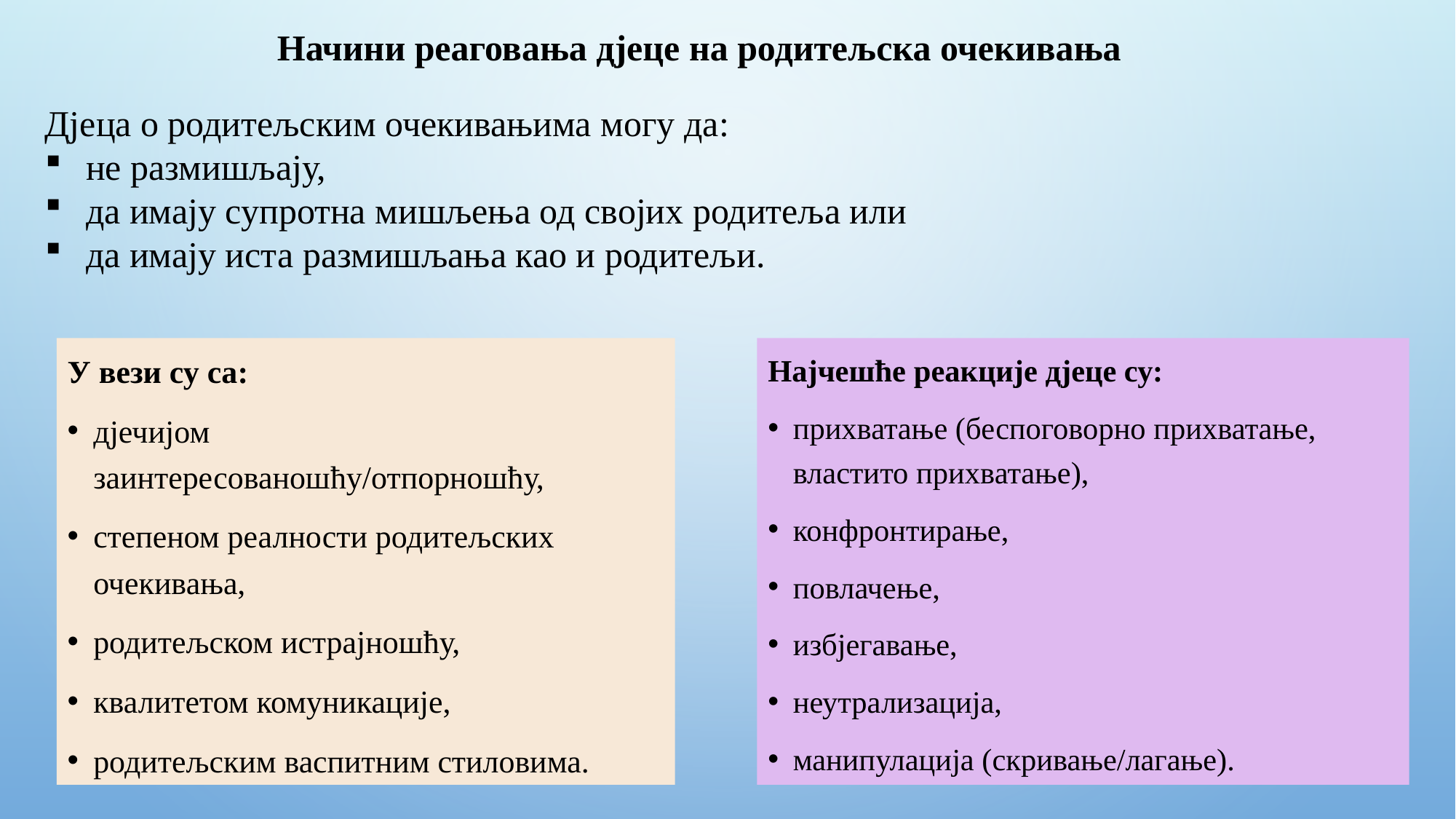

# Начини реаговања дјеце на родитељска очекивања
Дјеца о родитељским очекивањима могу да:
не размишљају,
да имају супротна мишљења од својих родитеља или
да имају иста размишљања као и родитељи.
У вези су са:
дјечијом заинтересованошћу/отпорношћу,
степеном реалности родитељских очекивања,
родитељском истрајношћу,
квалитетом комуникације,
родитељским васпитним стиловима.
Најчешће реакције дјеце су:
прихватање (беспоговорно прихватање, властито прихватање),
конфронтирање,
повлачење,
избјегавање,
неутрализација,
манипулација (скривање/лагање).